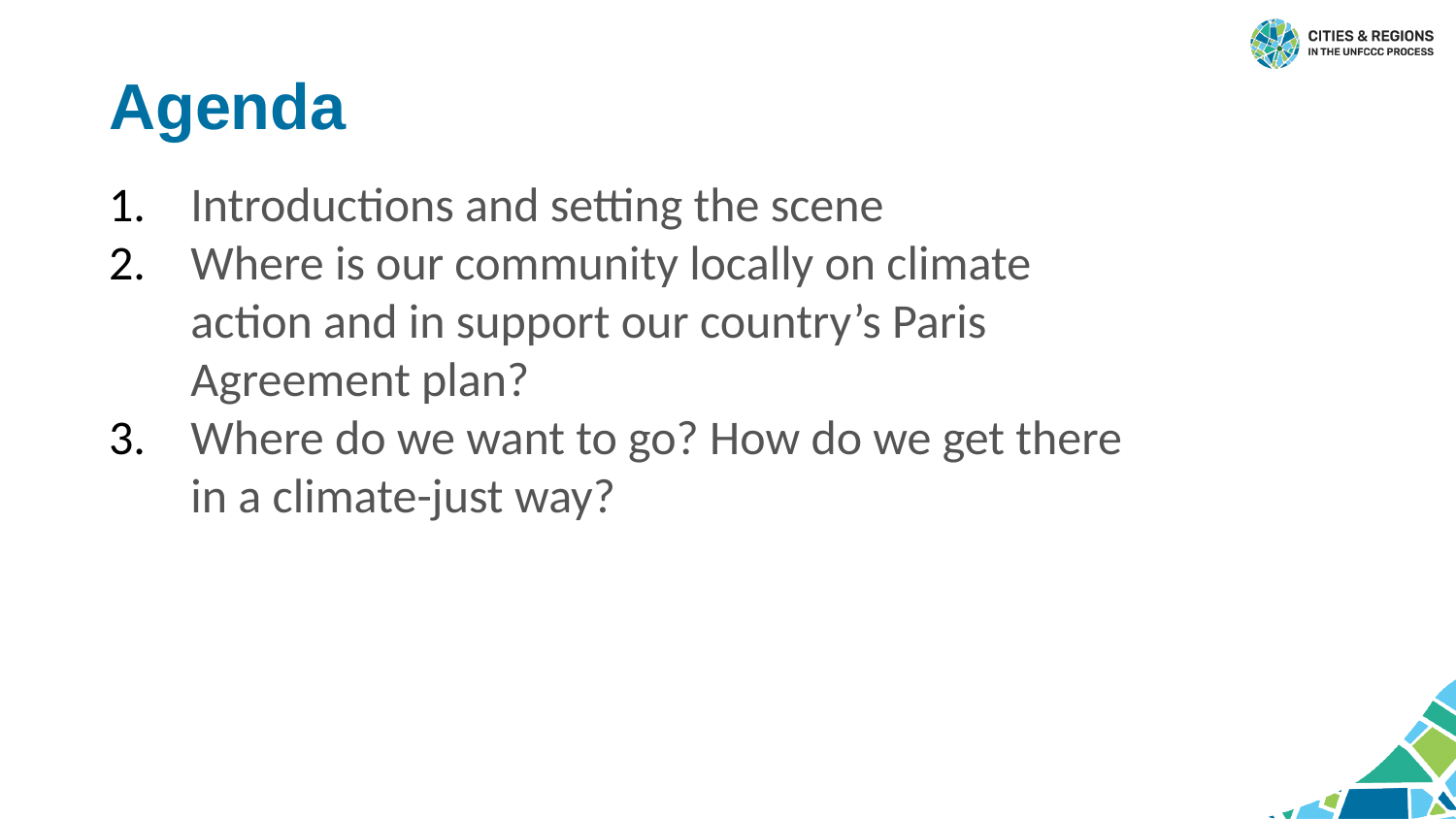

Agenda
Introductions and setting the scene
Where is our community locally on climate action and in support our country’s Paris Agreement plan?
Where do we want to go? How do we get there in a climate-just way?